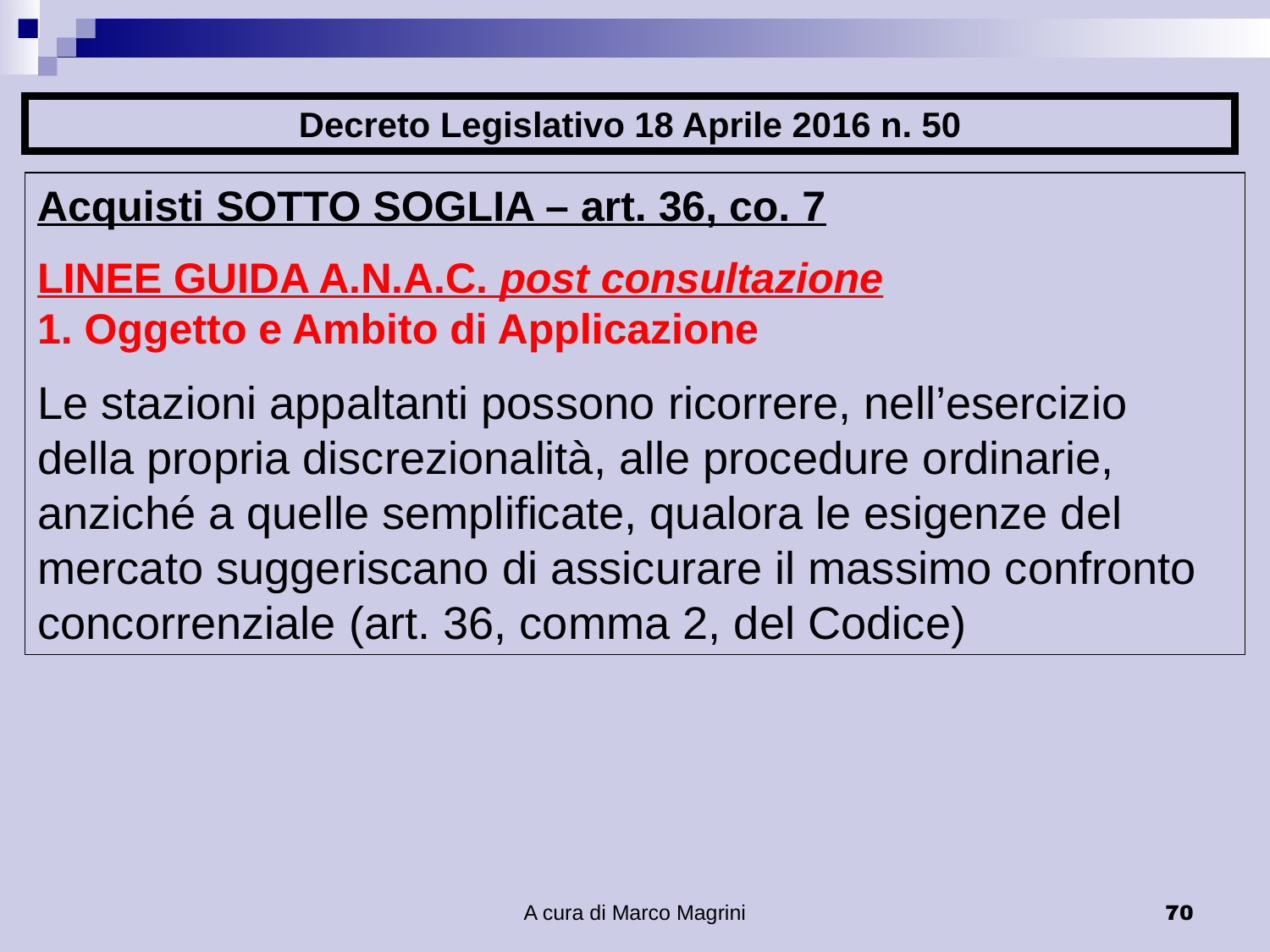

Decreto Legislativo 18 Aprile 2016 n. 50
Acquisti SOTTO SOGLIA – art. 36, co. 7

LINEE GUIDA A.N.A.C. post consultazione
1. Oggetto e Ambito di Applicazione

Le stazioni appaltanti possono ricorrere, nell’esercizio della propria discrezionalità, alle procedure ordinarie, anziché a quelle semplificate, qualora le esigenze del mercato suggeriscano di assicurare il massimo confronto concorrenziale (art. 36, comma 2, del Codice)

A cura di Marco Magrini
70